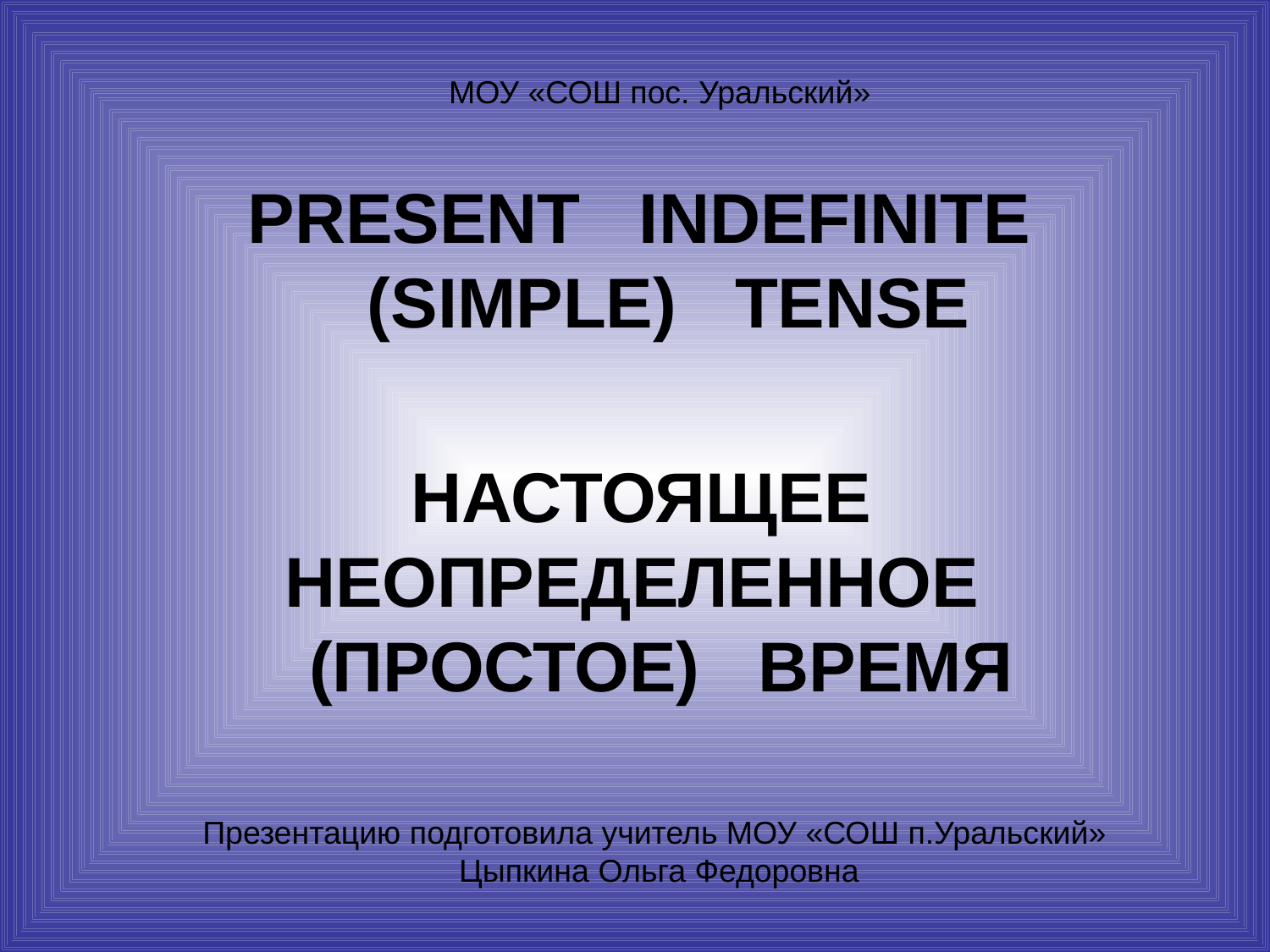

МОУ «СОШ пос. Уральский»
PRESENT   INDEFINITE
 (SIMPLE)   TENSE
НАСТОЯЩЕЕ   НЕОПРЕДЕЛЕННОЕ
(ПРОСТОЕ)   ВРЕМЯ
Презентацию подготовила учитель МОУ «СОШ п.Уральский»
Цыпкина Ольга Федоровна